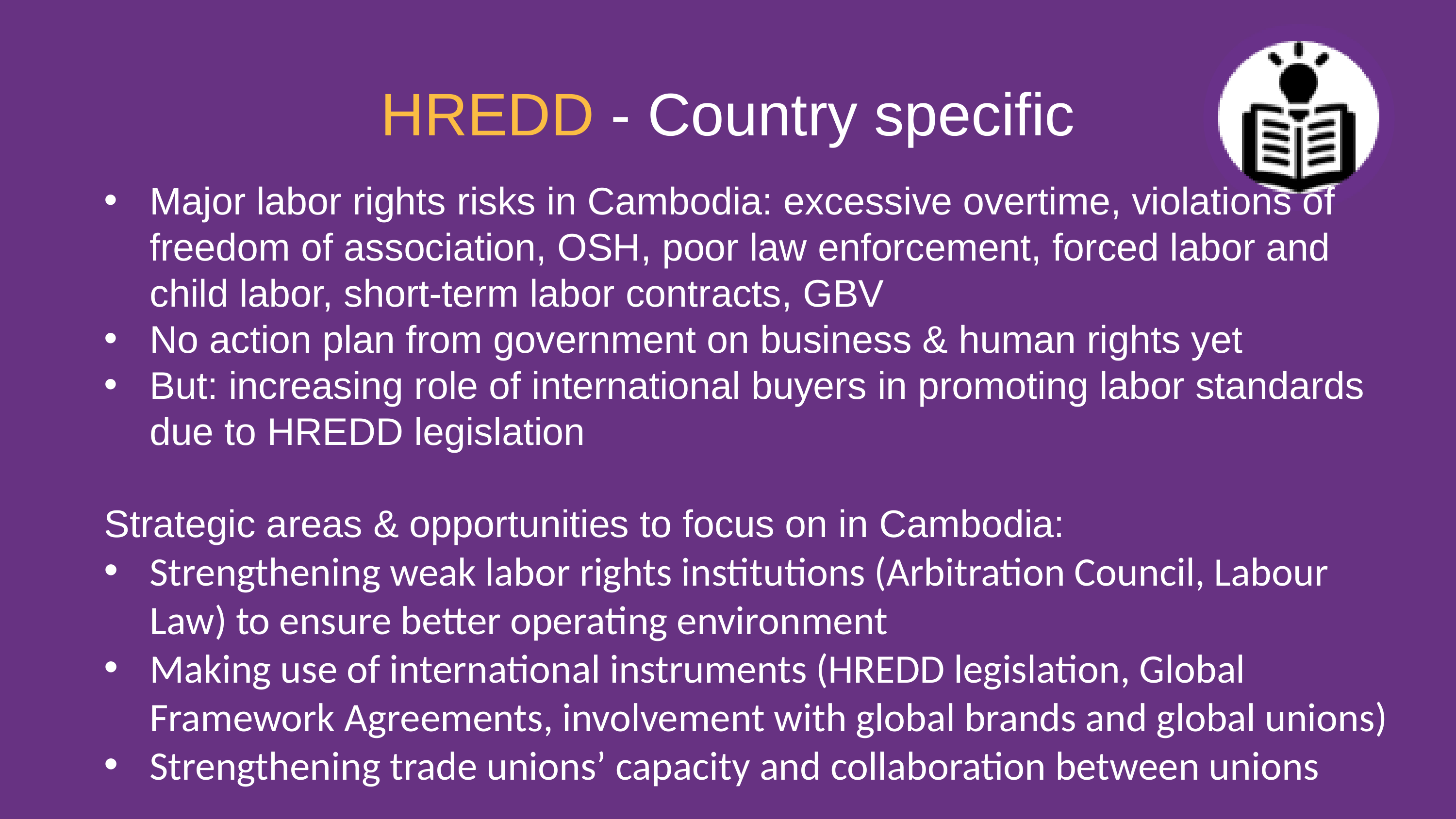

HREDD - Country specific
Major labor rights risks in Cambodia: excessive overtime, violations of freedom of association, OSH, poor law enforcement, forced labor and child labor, short-term labor contracts, GBV
No action plan from government on business & human rights yet
But: increasing role of international buyers in promoting labor standards due to HREDD legislation

Strategic areas & opportunities to focus on in Cambodia:
Strengthening weak labor rights institutions (Arbitration Council, Labour Law) to ensure better operating environment
Making use of international instruments (HREDD legislation, Global Framework Agreements, involvement with global brands and global unions)
Strengthening trade unions’ capacity and collaboration between unions